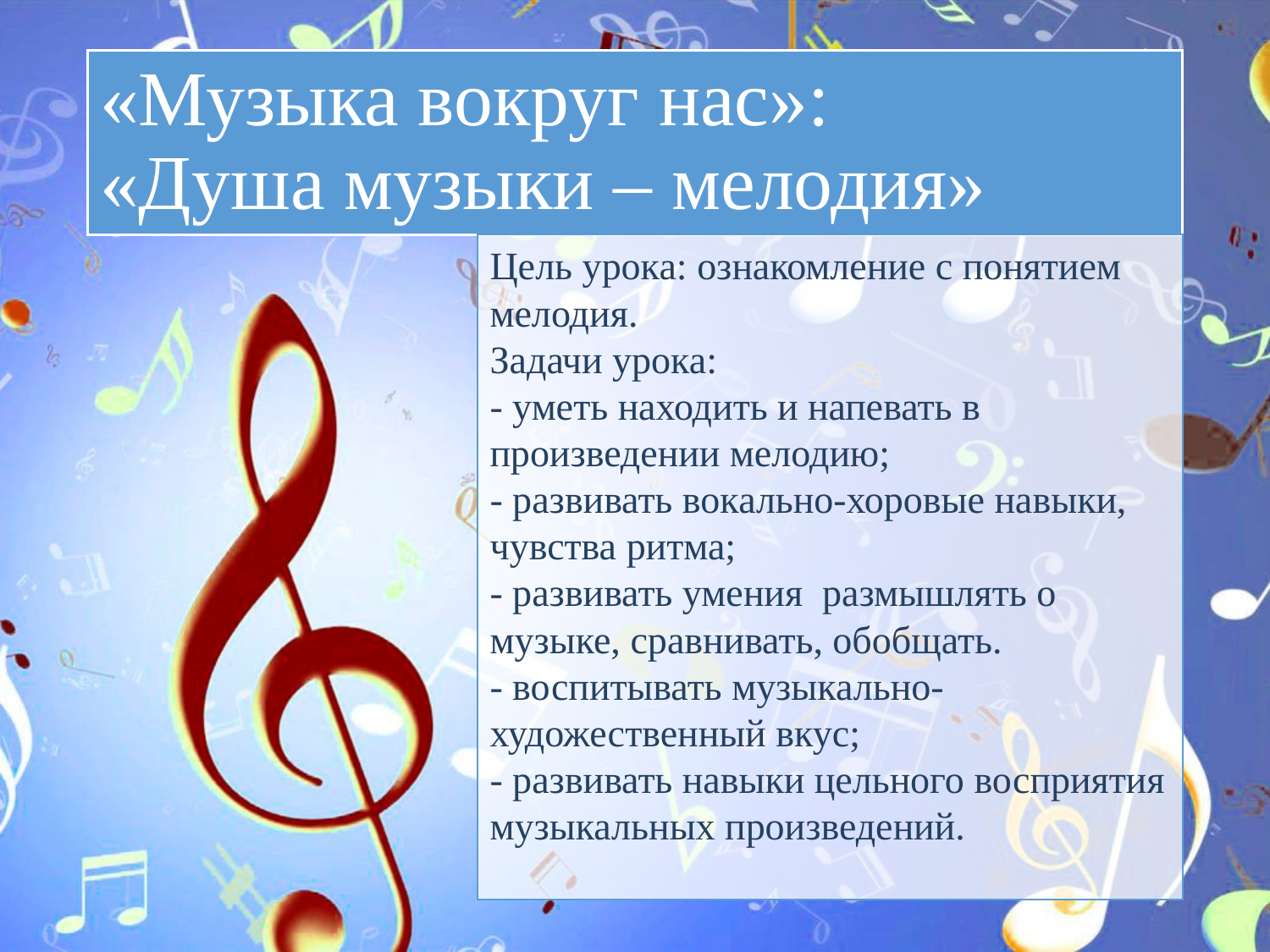

# «Музыка вокруг нас»: «Душа музыки – мелодия»
Цель урока: ознакомление с понятием мелодия.
Задачи урока:
- уметь находить и напевать в произведении мелодию;
- развивать вокально-хоровые навыки,  чувства ритма;
- развивать умения  размышлять о музыке, сравнивать, обобщать.
- воспитывать музыкально-художественный вкус;
- развивать навыки цельного восприятия музыкальных произведений.